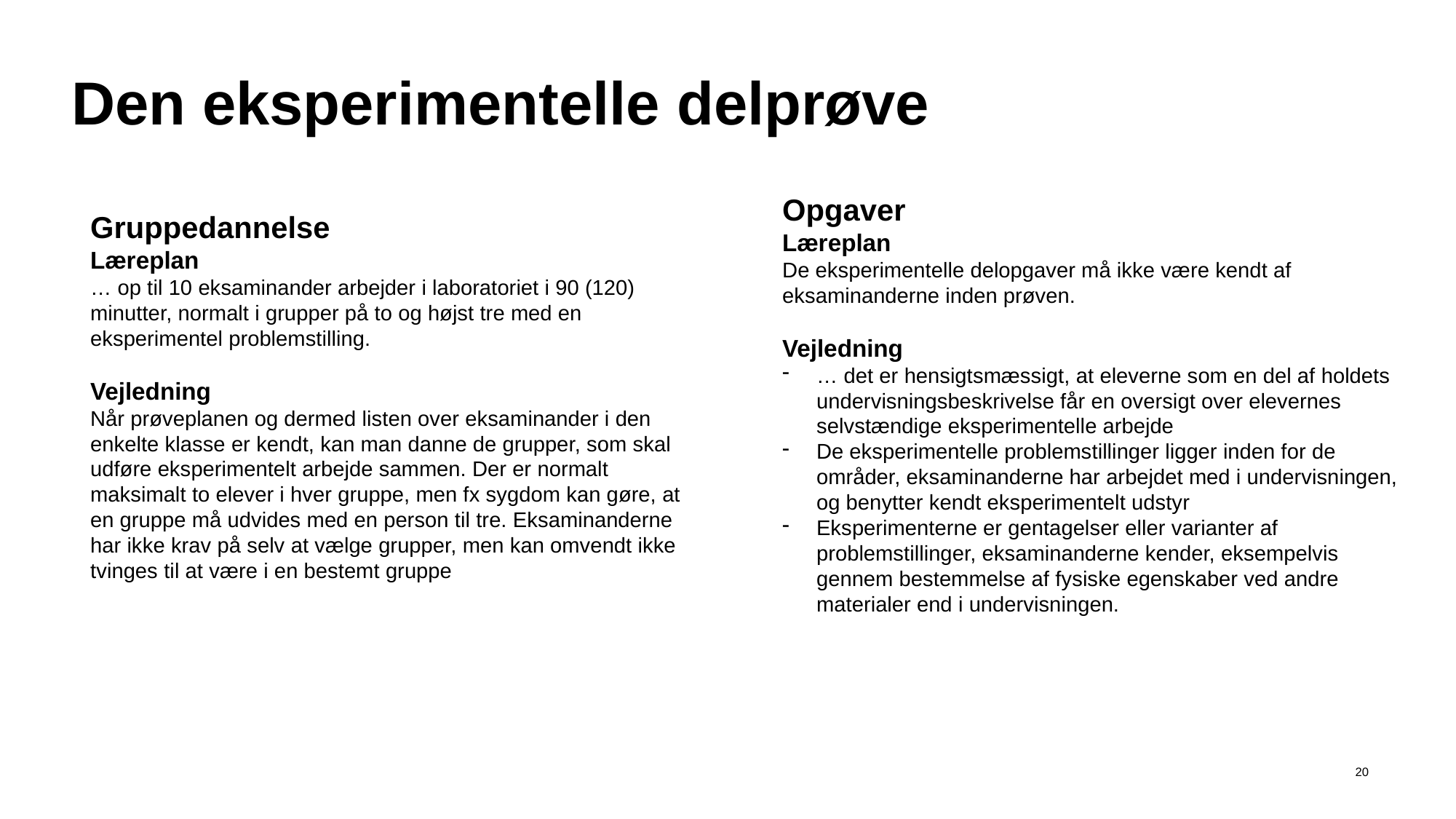

# Den eksperimentelle delprøve
Opgaver
Læreplan
De eksperimentelle delopgaver må ikke være kendt af eksaminanderne inden prøven.

Vejledning
… det er hensigtsmæssigt, at eleverne som en del af holdets undervisningsbeskrivelse får en oversigt over elevernes selvstændige eksperimentelle arbejde
De eksperimentelle problemstillinger ligger inden for de områder, eksaminanderne har arbejdet med i undervisningen, og benytter kendt eksperimentelt udstyr
Eksperimenterne er gentagelser eller varianter af problemstillinger, eksaminanderne kender, eksempelvis gennem bestemmelse af fysiske egenskaber ved andre materialer end i undervisningen.

Gruppedannelse
Læreplan
… op til 10 eksaminander arbejder i laboratoriet i 90 (120) minutter, normalt i grupper på to og højst tre med en eksperimentel problemstilling.

Vejledning
Når prøveplanen og dermed listen over eksaminander i den enkelte klasse er kendt, kan man danne de grupper, som skal udføre eksperimentelt arbejde sammen. Der er normalt maksimalt to elever i hver gruppe, men fx sygdom kan gøre, at en gruppe må udvides med en person til tre. Eksaminanderne har ikke krav på selv at vælge grupper, men kan omvendt ikke tvinges til at være i en bestemt gruppe

20